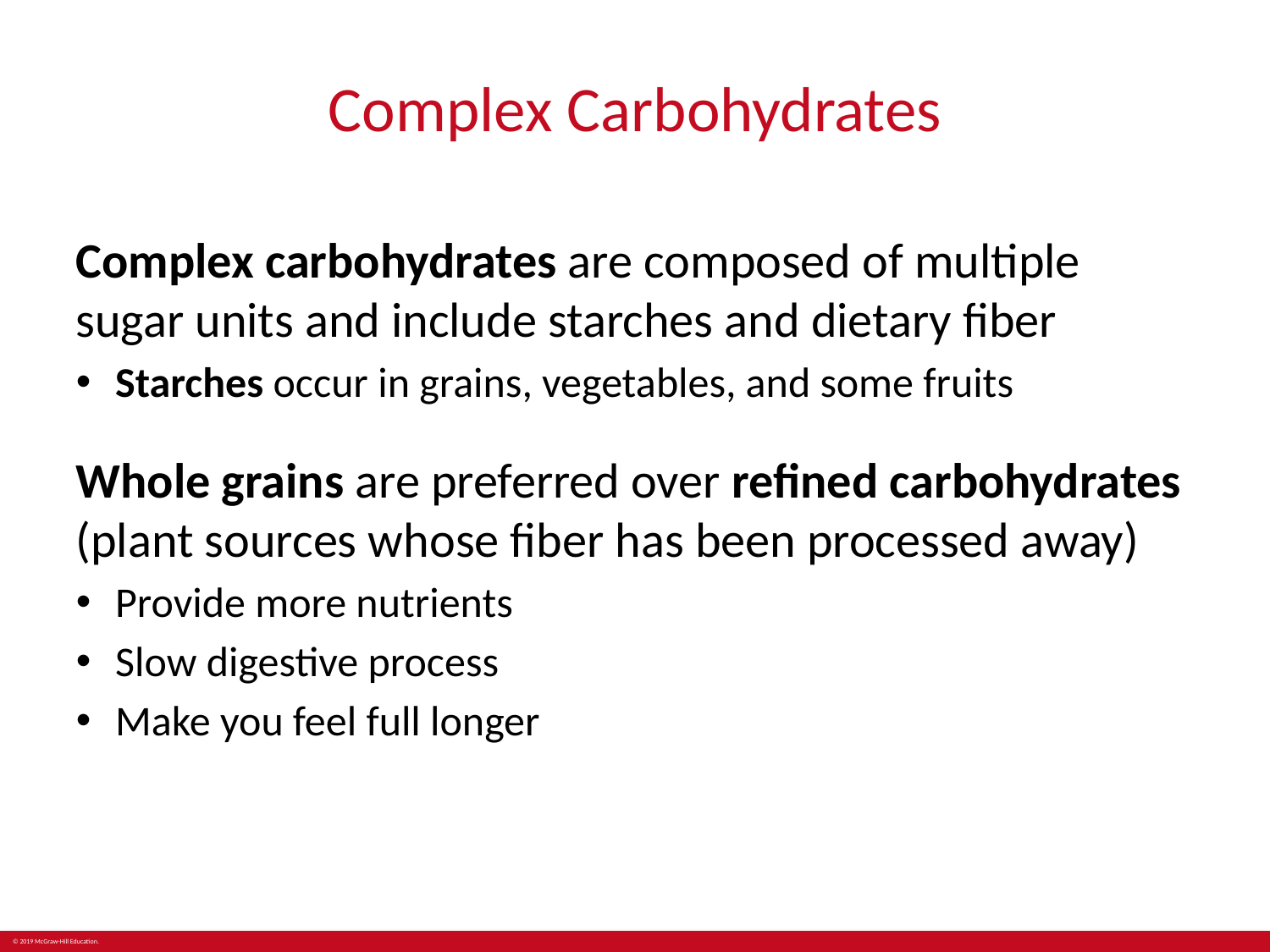

# Complex Carbohydrates
Complex carbohydrates are composed of multiple sugar units and include starches and dietary fiber
Starches occur in grains, vegetables, and some fruits
Whole grains are preferred over refined carbohydrates (plant sources whose fiber has been processed away)
Provide more nutrients
Slow digestive process
Make you feel full longer